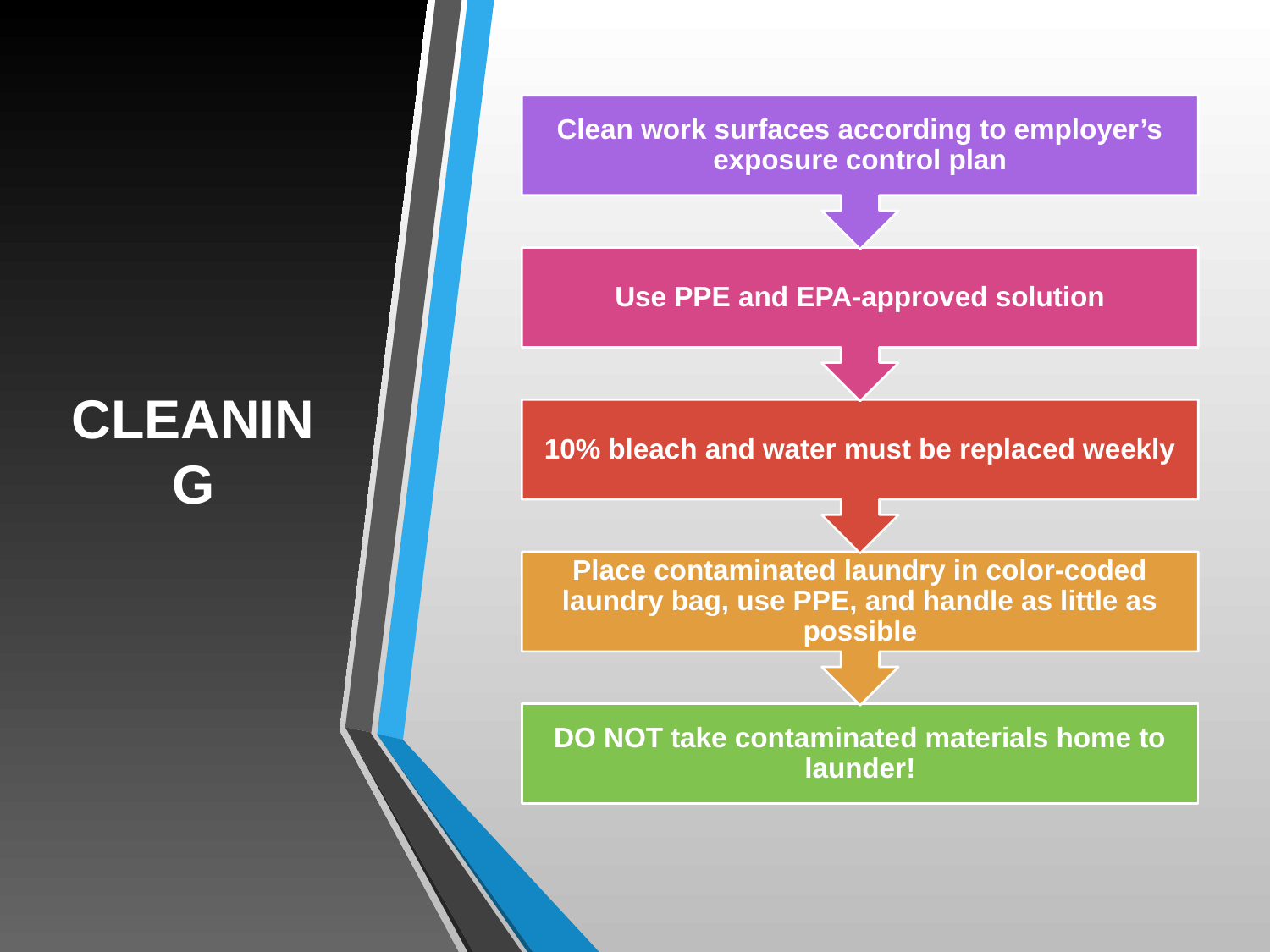

# CLEANING
DO NOT take contaminated materials home to launder!
Place contaminated laundry in color-coded laundry bag, use PPE, and handle as little as possible
10% bleach and water must be replaced weekly
Use PPE and EPA-approved solution
Clean work surfaces according to employer’s exposure control plan